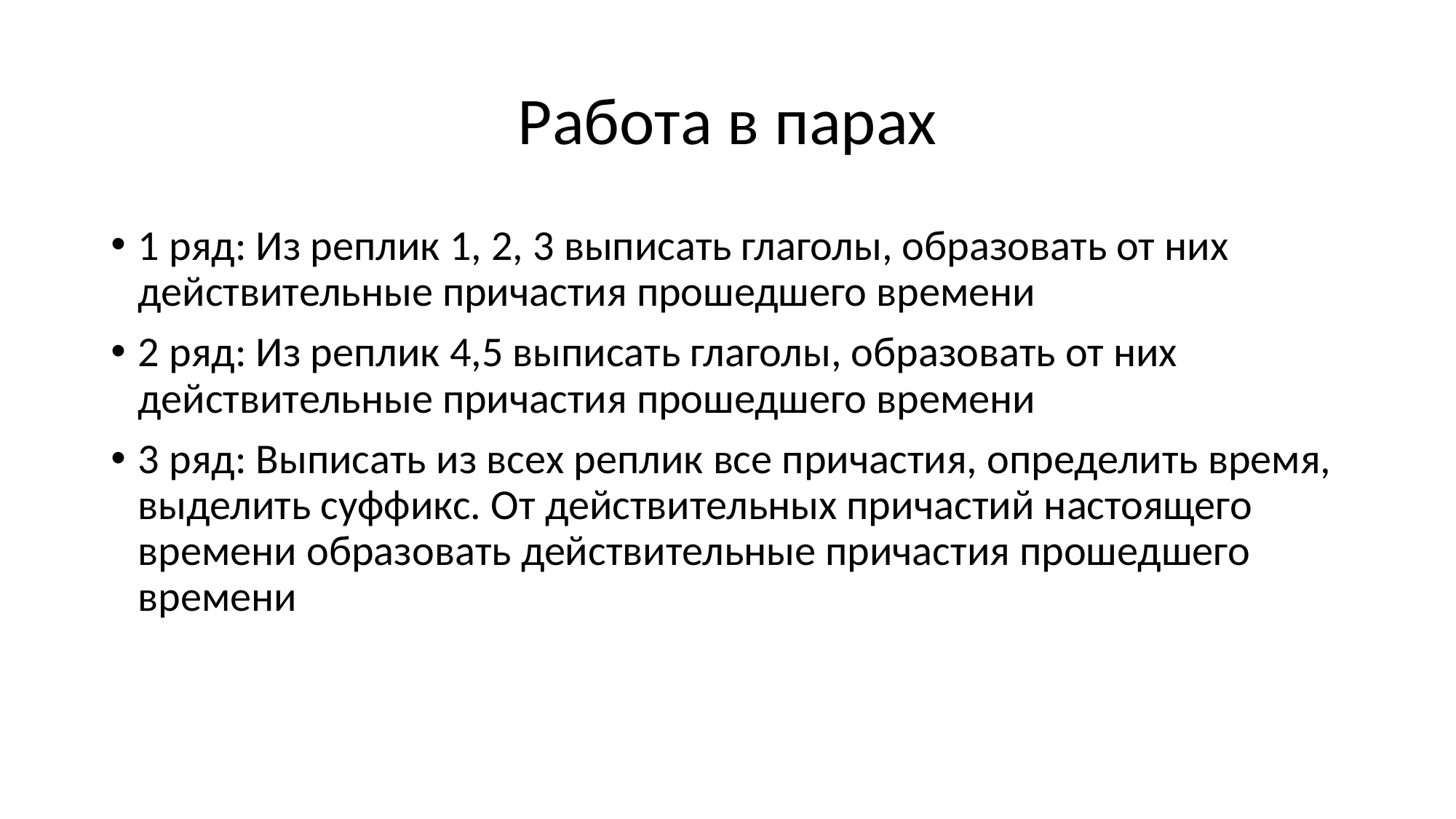

# Работа в парах
1 ряд: Из реплик 1, 2, 3 выписать глаголы, образовать от них действительные причастия прошедшего времени
2 ряд: Из реплик 4,5 выписать глаголы, образовать от них действительные причастия прошедшего времени
3 ряд: Выписать из всех реплик все причастия, определить время, выделить суффикс. От действительных причастий настоящего времени образовать действительные причастия прошедшего времени